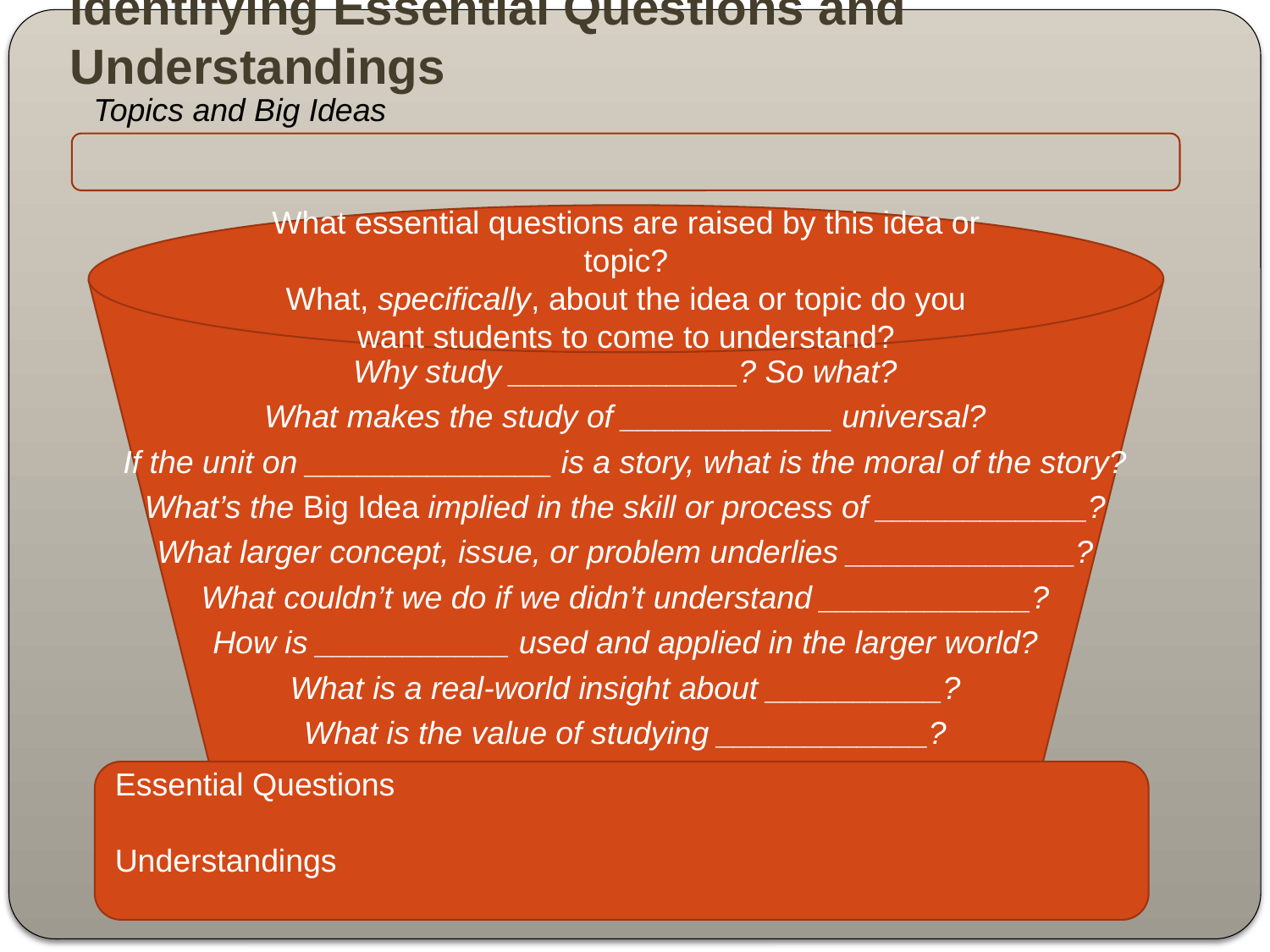

# Identifying Essential Questions and Understandings
Topics and Big Ideas

What essential questions are raised by this idea or topic?
What, specifically, about the idea or topic do you want students to come to understand?

Why study _____________? So what?
What makes the study of ____________ universal?
If the unit on ______________ is a story, what is the moral of the story?
What’s the Big Idea implied in the skill or process of ____________?
What larger concept, issue, or problem underlies _____________?
What couldn’t we do if we didn’t understand ____________?
How is ___________ used and applied in the larger world?
What is a real-world insight about __________?
What is the value of studying ____________?
Essential Questions

Understandings